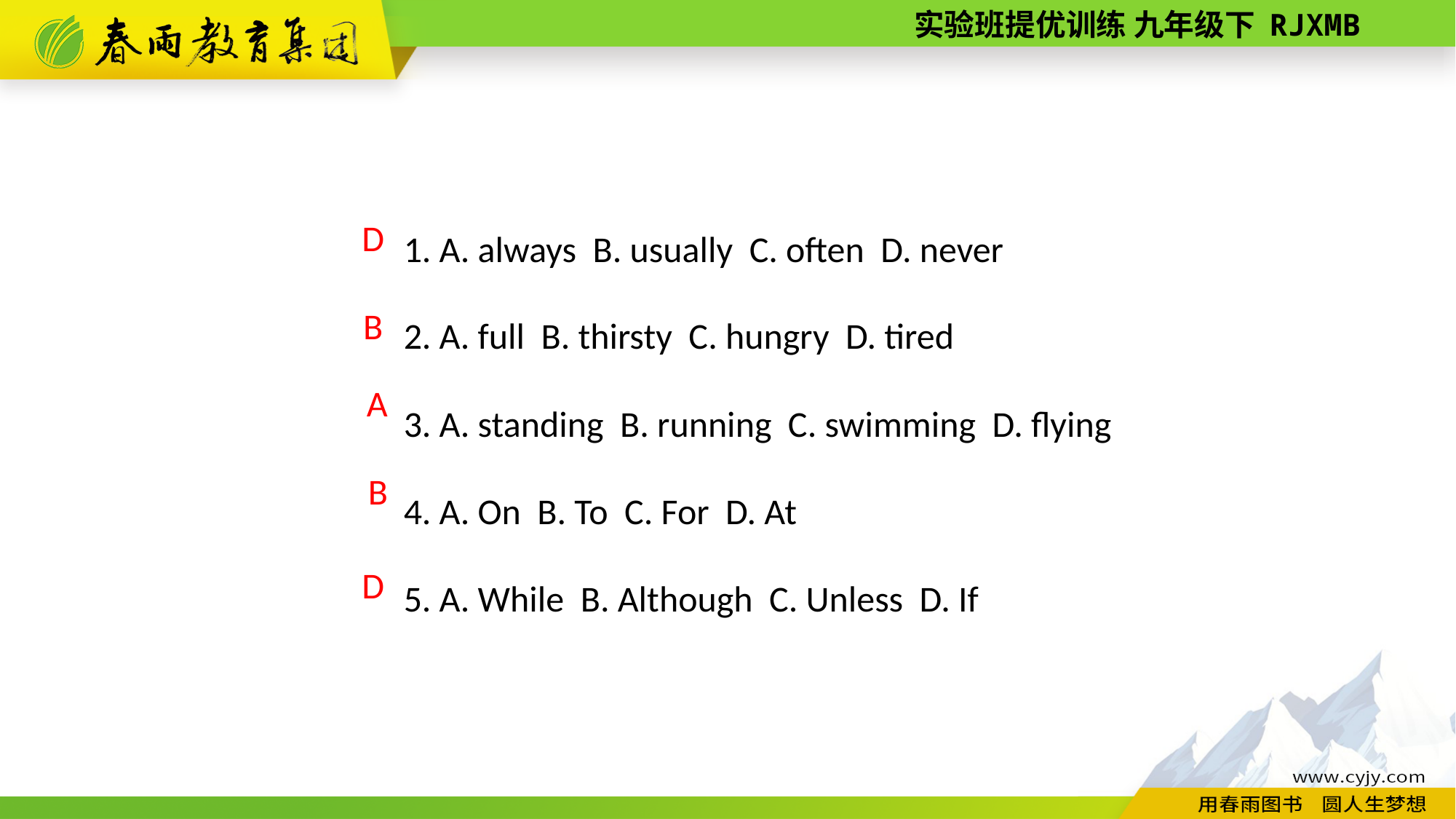

1. A. always  B. usually  C. often  D. never
2. A. full  B. thirsty  C. hungry  D. tired
3. A. standing  B. running  C. swimming  D. flying
4. A. On  B. To  C. For  D. At
5. A. While  B. Although  C. Unless  D. If
D
B
 A
B
 D